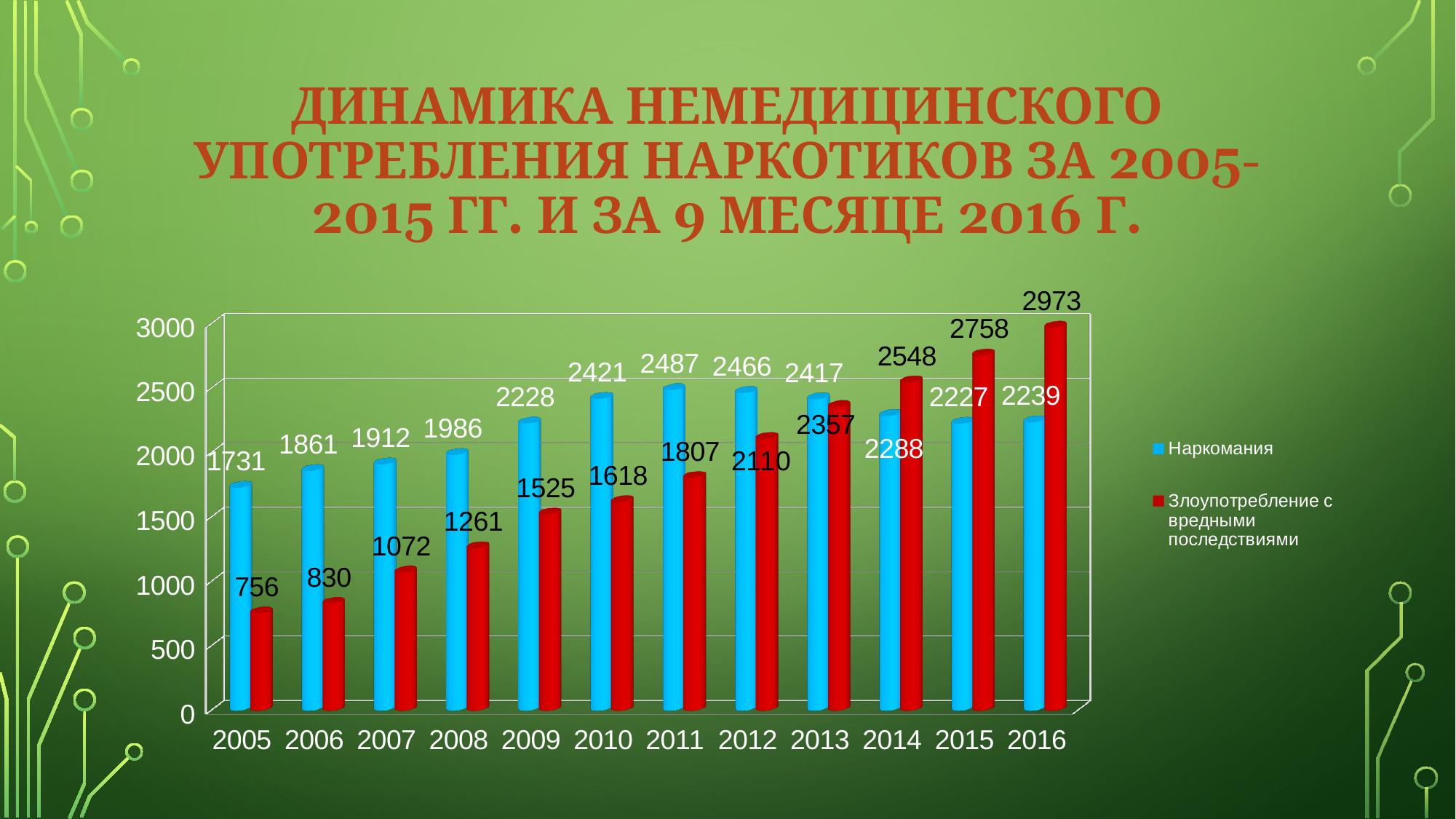

# Динамика немедицинского употребления наркотиков за 2005-2015 гг. и за 9 месяце 2016 г.

[unsupported chart]